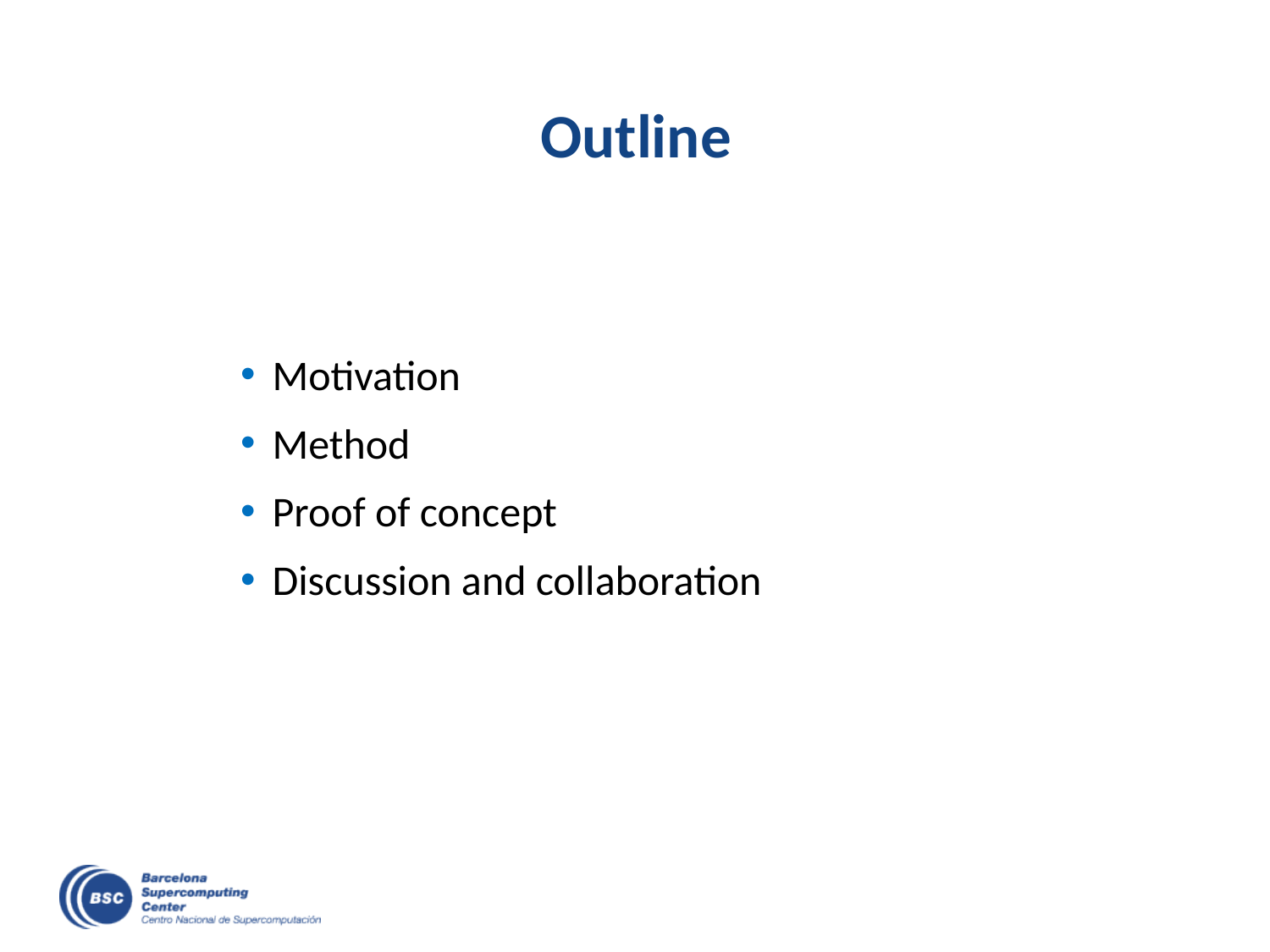

# Outline
Motivation
Method
Proof of concept
Discussion and collaboration